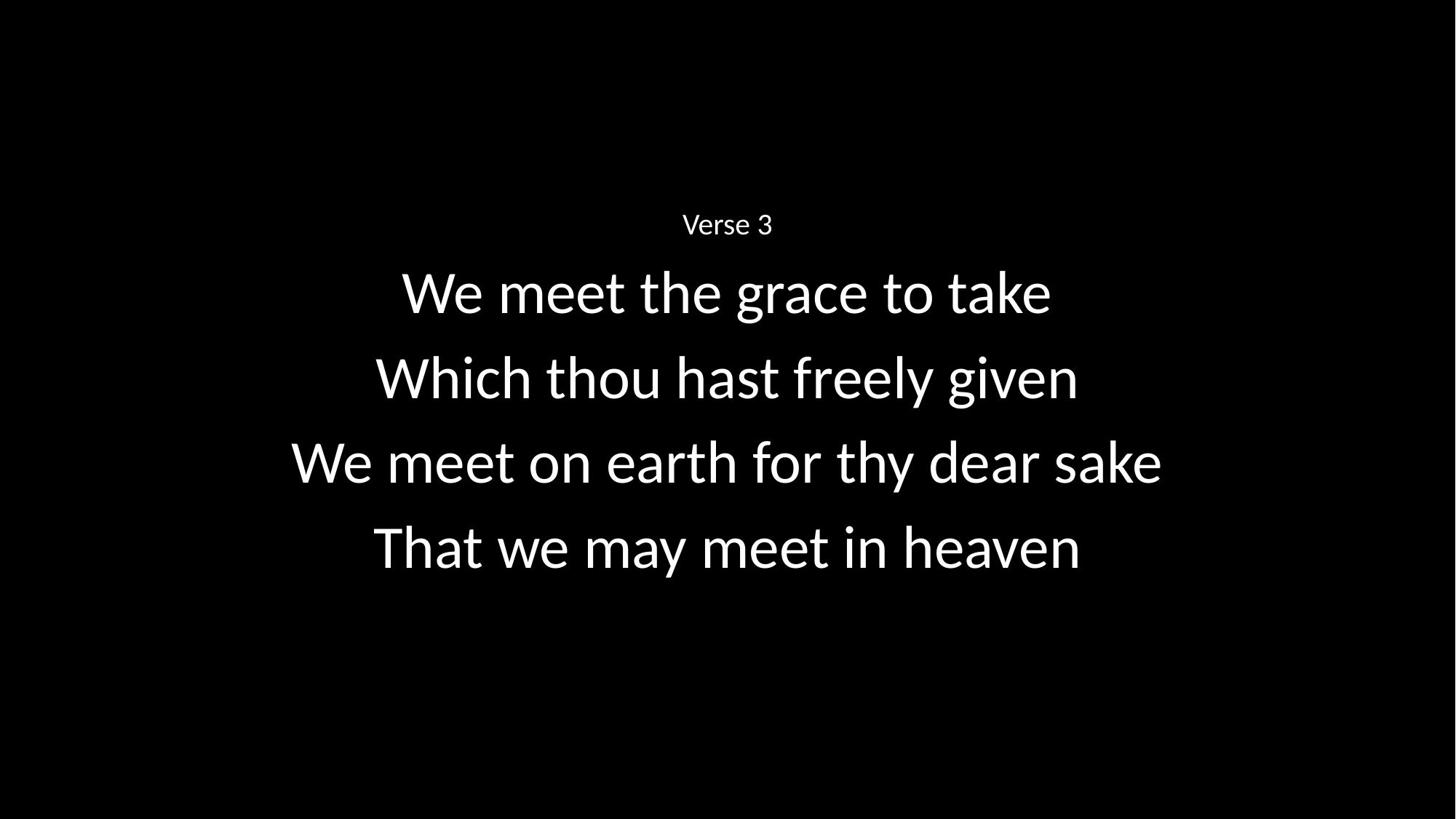

Verse 3
We meet the grace to take
Which thou hast freely given
We meet on earth for thy dear sake
That we may meet in heaven